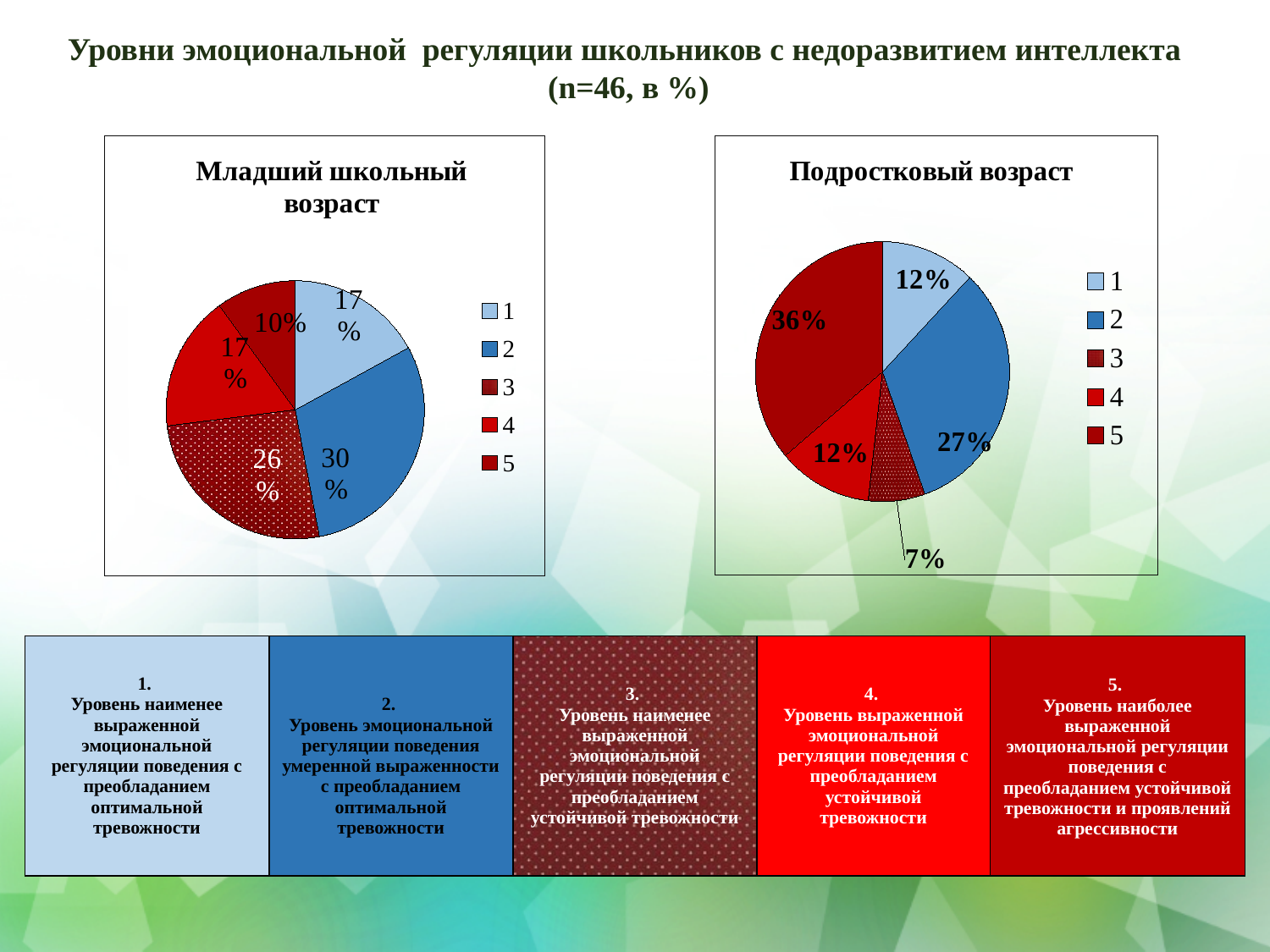

Уровни эмоциональной  регуляции школьников с недоразвитием интеллекта
(n=46, в %)

### Chart:

| Category | Младший школьный возраст |
|---|---|
| 1 | 0.17 |
| 2 | 0.3 |
| 3 | 0.26 |
| 4 | 0.17 |
| 5 | 0.1 |

### Chart: Подростковый возраст

| Category | Подростковый возраст |
|---|---|
| 1 | 0.1 |
| 2 | 0.27 |
| 3 | 0.06 |
| 4 | 0.1 |
| 5 | 0.3 |
| 1. Уровень наименее выраженной эмоциональной регуляции поведения с преобладанием оптимальной тревожности | 2. Уровень эмоциональной регуляции поведения умеренной выраженности с преобладанием оптимальной тревожности | 3. Уровень наименее выраженной эмоциональной регуляции поведения с преобладанием устойчивой тревожности | 4. Уровень выраженной эмоциональной регуляции поведения с преобладанием устойчивой тревожности | 5. Уровень наиболее выраженной эмоциональной регуляции поведения с преобладанием устойчивой тревожности и проявлений агрессивности |
| --- | --- | --- | --- | --- |